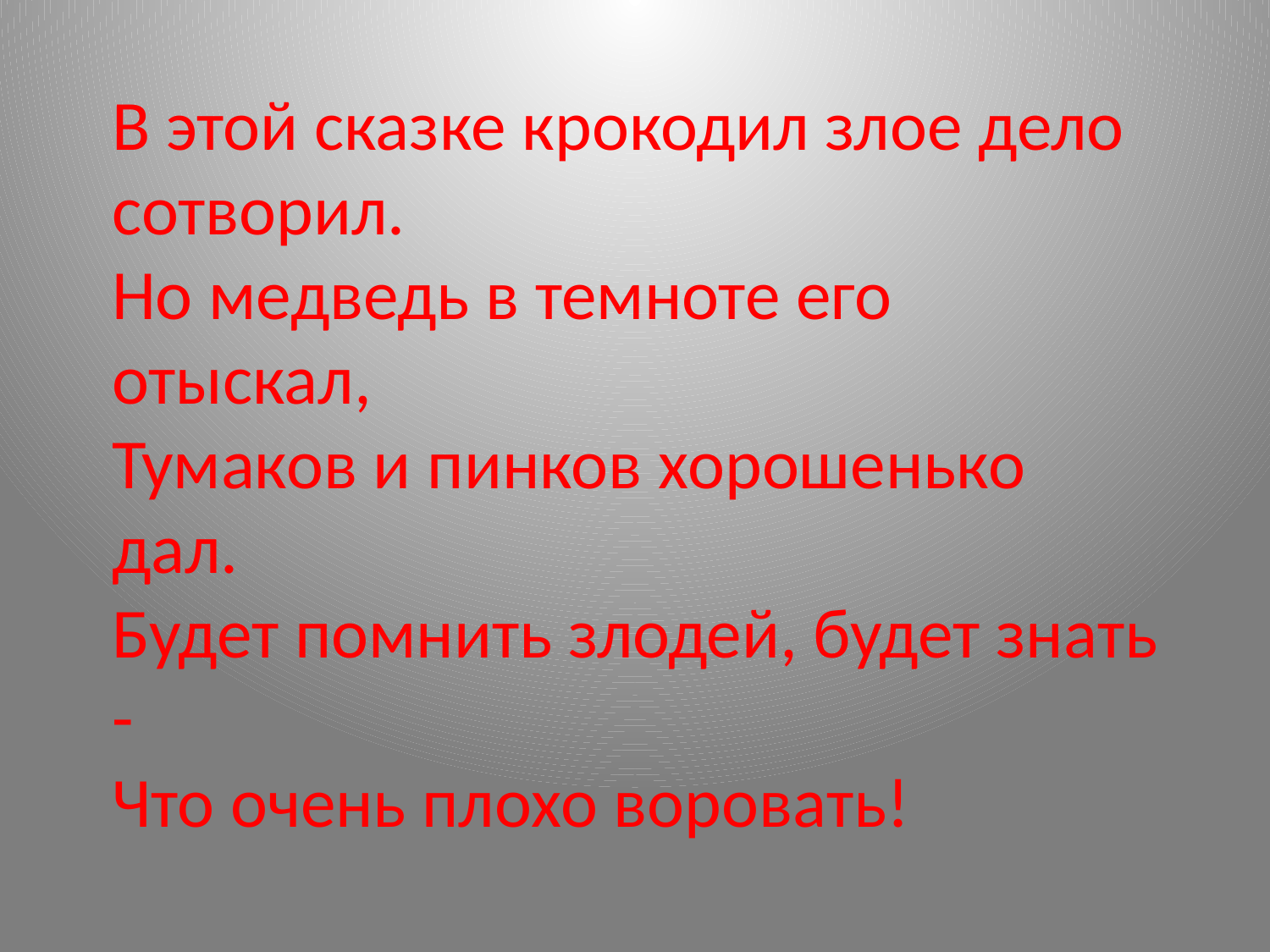

В этой сказке крокодил злое дело сотворил.
Но медведь в темноте его отыскал,
Тумаков и пинков хорошенько дал.
Будет помнить злодей, будет знать -
Что очень плохо воровать!